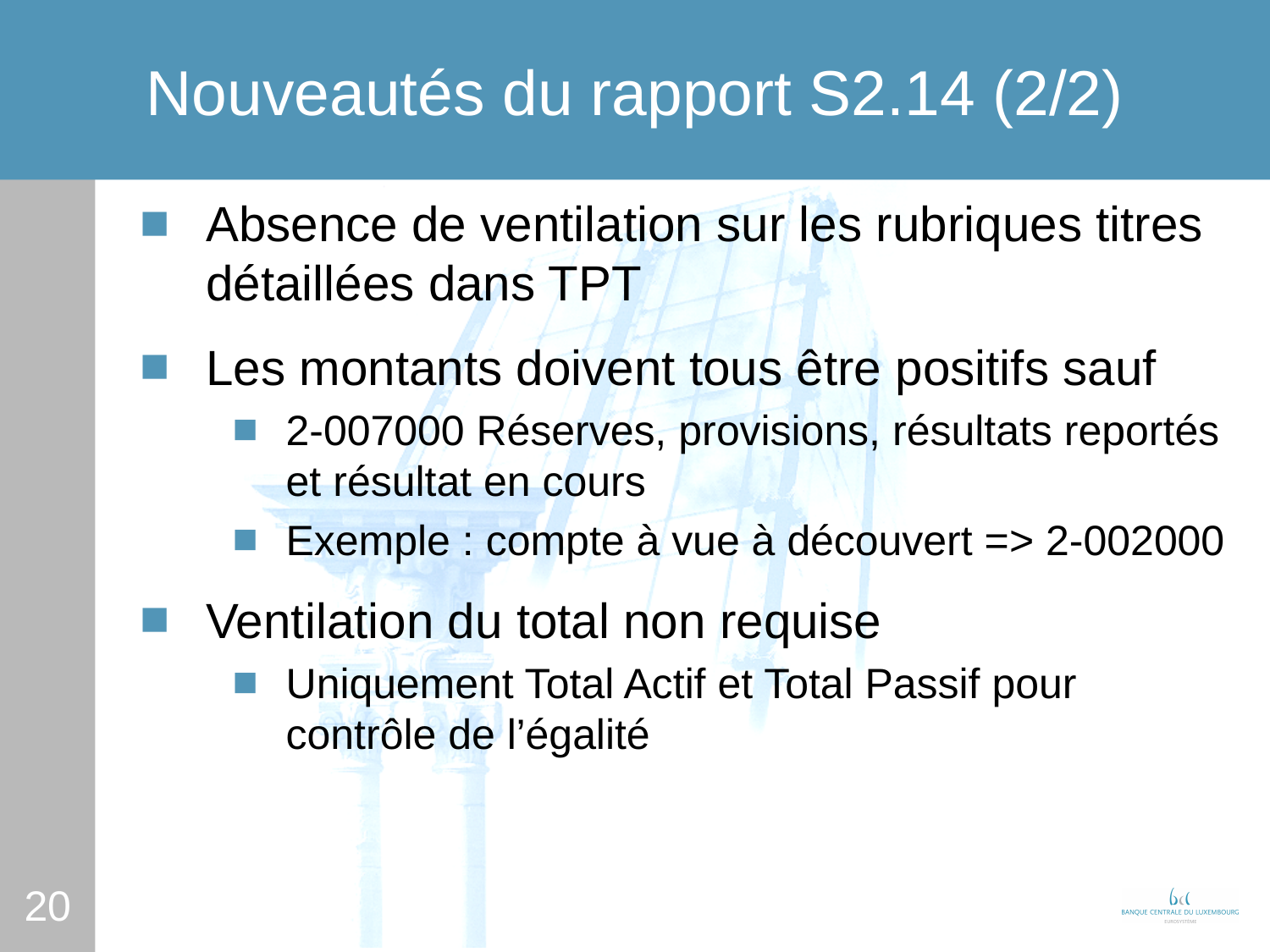

# Nouveautés du rapport S2.14 (2/2)
Absence de ventilation sur les rubriques titres détaillées dans TPT
Les montants doivent tous être positifs sauf
2-007000 Réserves, provisions, résultats reportés et résultat en cours
Exemple : compte à vue à découvert => 2-002000
Ventilation du total non requise
Uniquement Total Actif et Total Passif pour contrôle de l’égalité

20